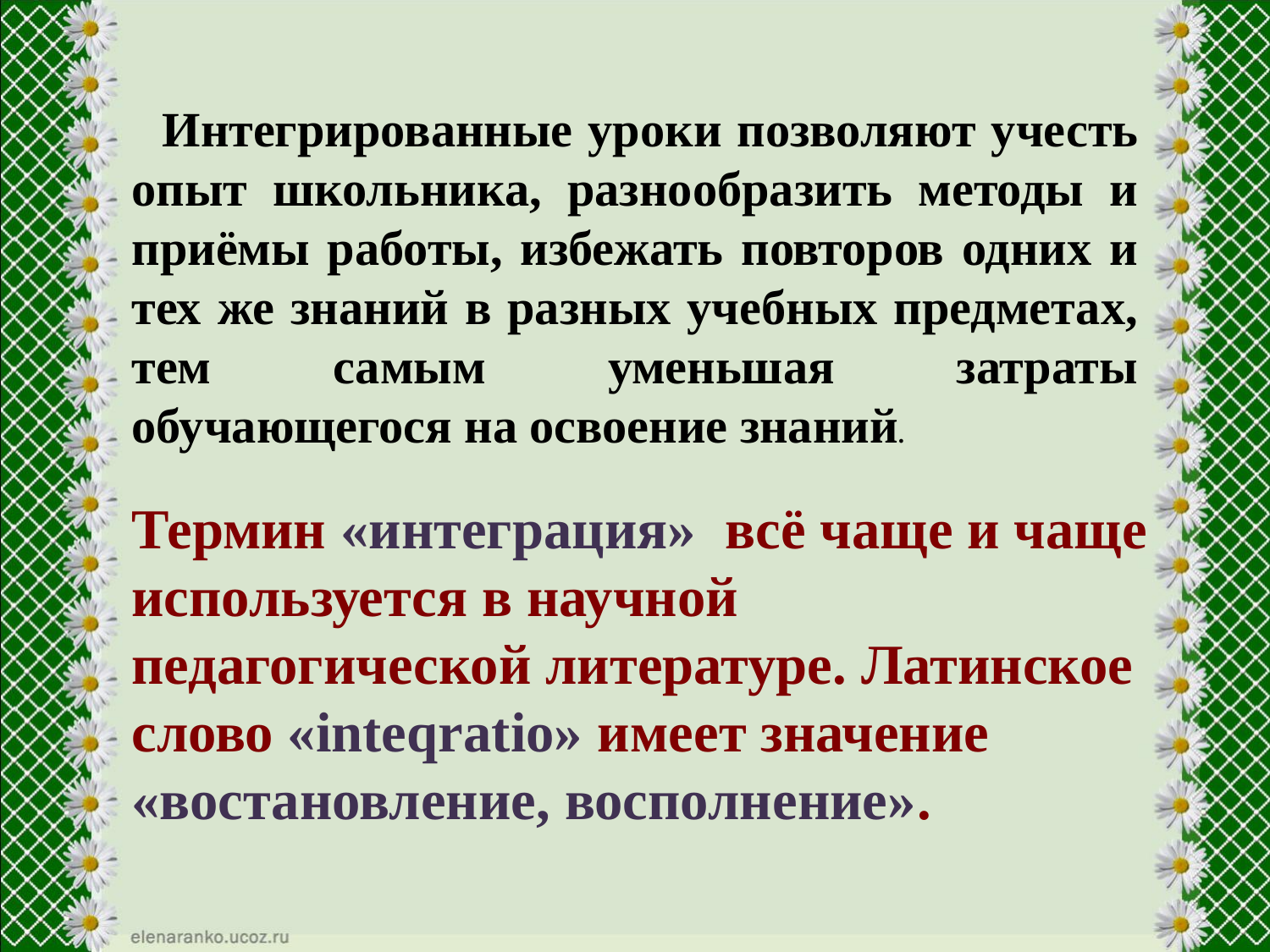

Интегрированные уроки позволяют учесть опыт школьника, разнообразить методы и приёмы работы, избежать повторов одних и тех же знаний в разных учебных предметах, тем самым уменьшая затраты обучающегося на освоение знаний.

Термин «интеграция»  всё чаще и чаще используется в научной педагогической литературе. Латинское слово «inteqratio» имеет значение «востановление, восполнение».